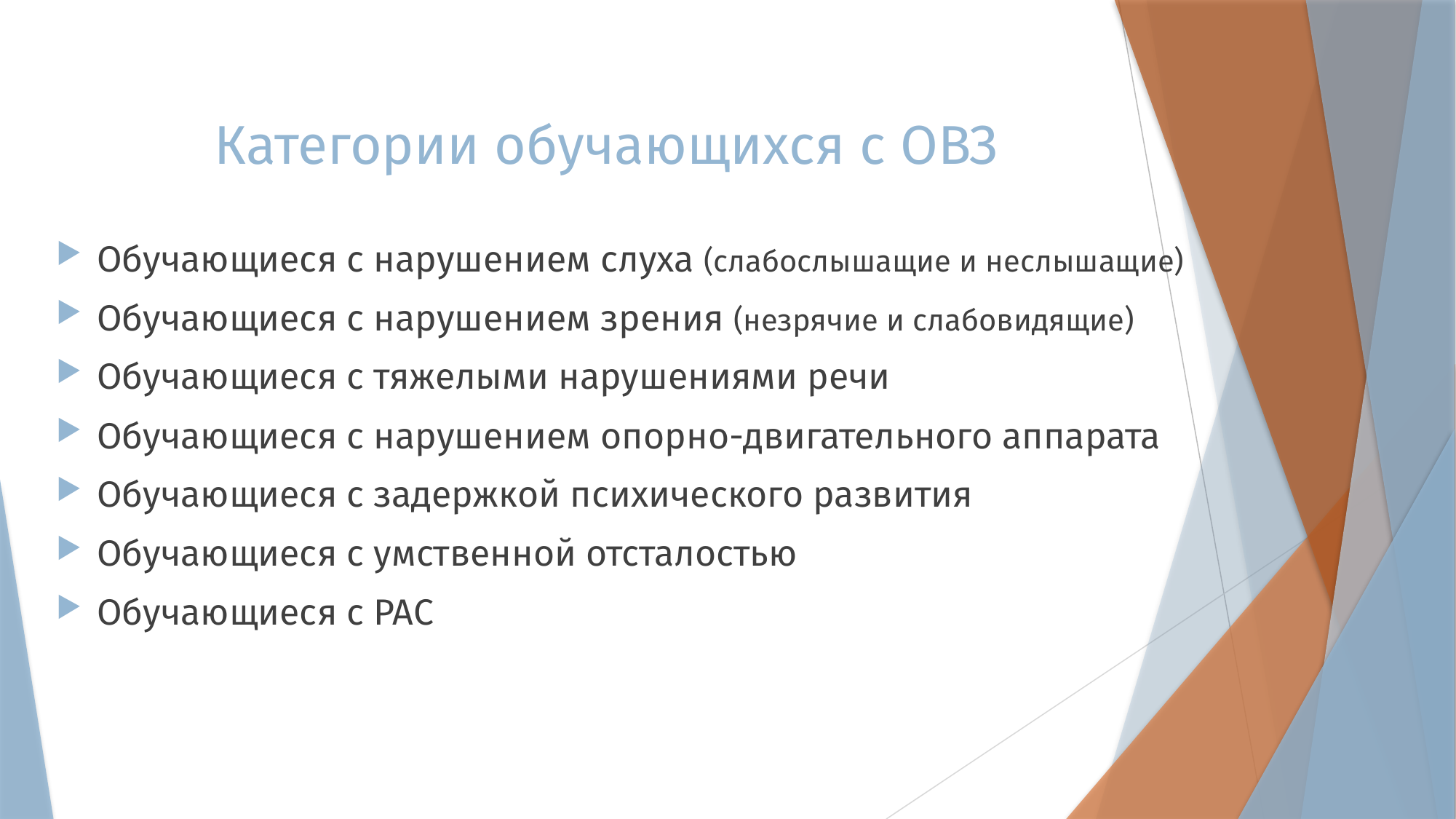

# Категории обучающихся с ОВЗ
Обучающиеся с нарушением слуха (слабослышащие и неслышащие)
Обучающиеся с нарушением зрения (незрячие и слабовидящие)
Обучающиеся с тяжелыми нарушениями речи
Обучающиеся с нарушением опорно-двигательного аппарата
Обучающиеся с задержкой психического развития
Обучающиеся с умственной отсталостью
Обучающиеся с РАС